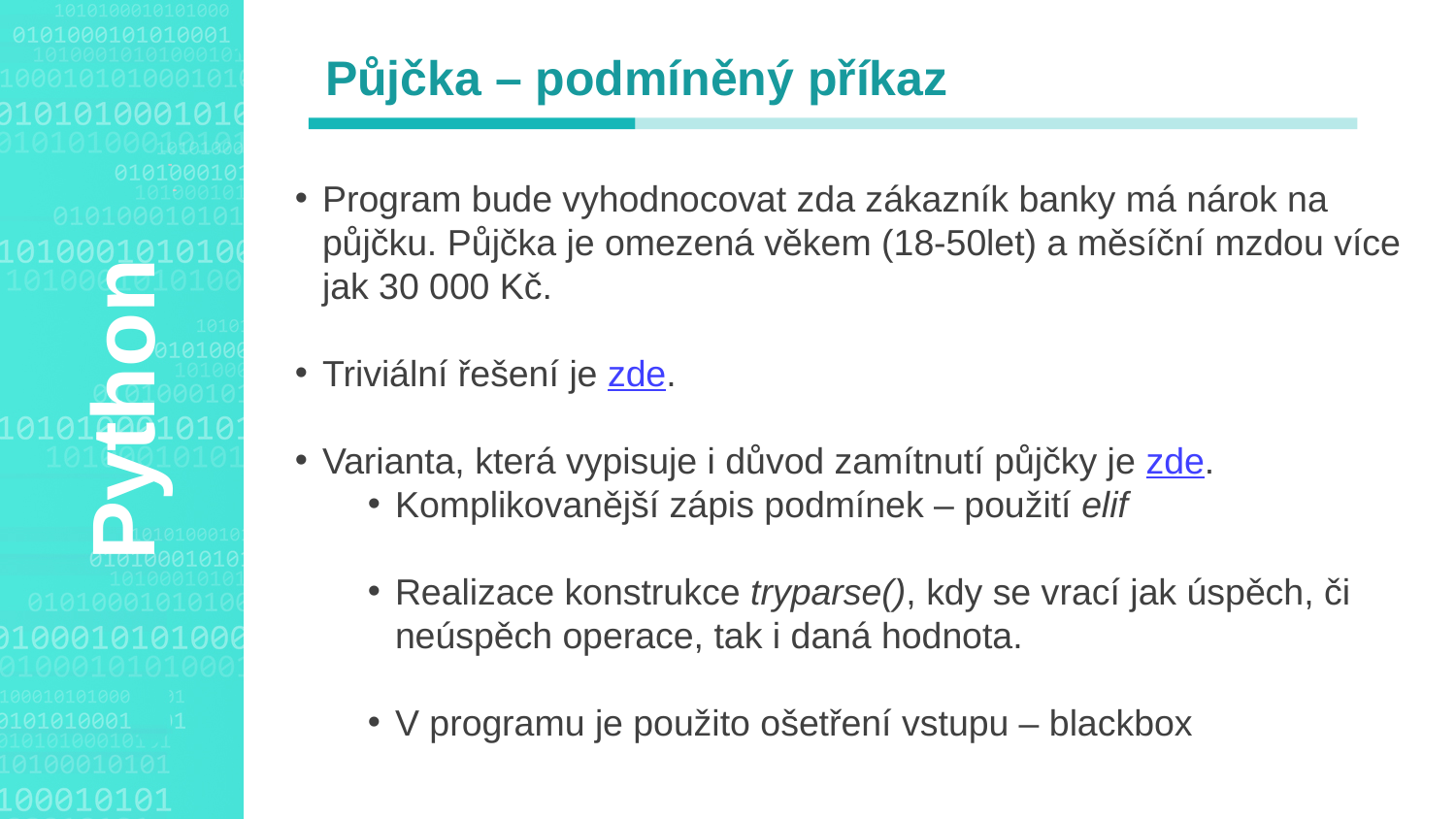

Půjčka – podmíněný příkaz
Program bude vyhodnocovat zda zákazník banky má nárok na půjčku. Půjčka je omezená věkem (18-50let) a měsíční mzdou více jak 30 000 Kč.

Triviální řešení je zde.

Varianta, která vypisuje i důvod zamítnutí půjčky je zde.
Komplikovanější zápis podmínek – použití elif

Realizace konstrukce tryparse(), kdy se vrací jak úspěch, či neúspěch operace, tak i daná hodnota.
V programu je použito ošetření vstupu – blackbox

Agenda Style

Python